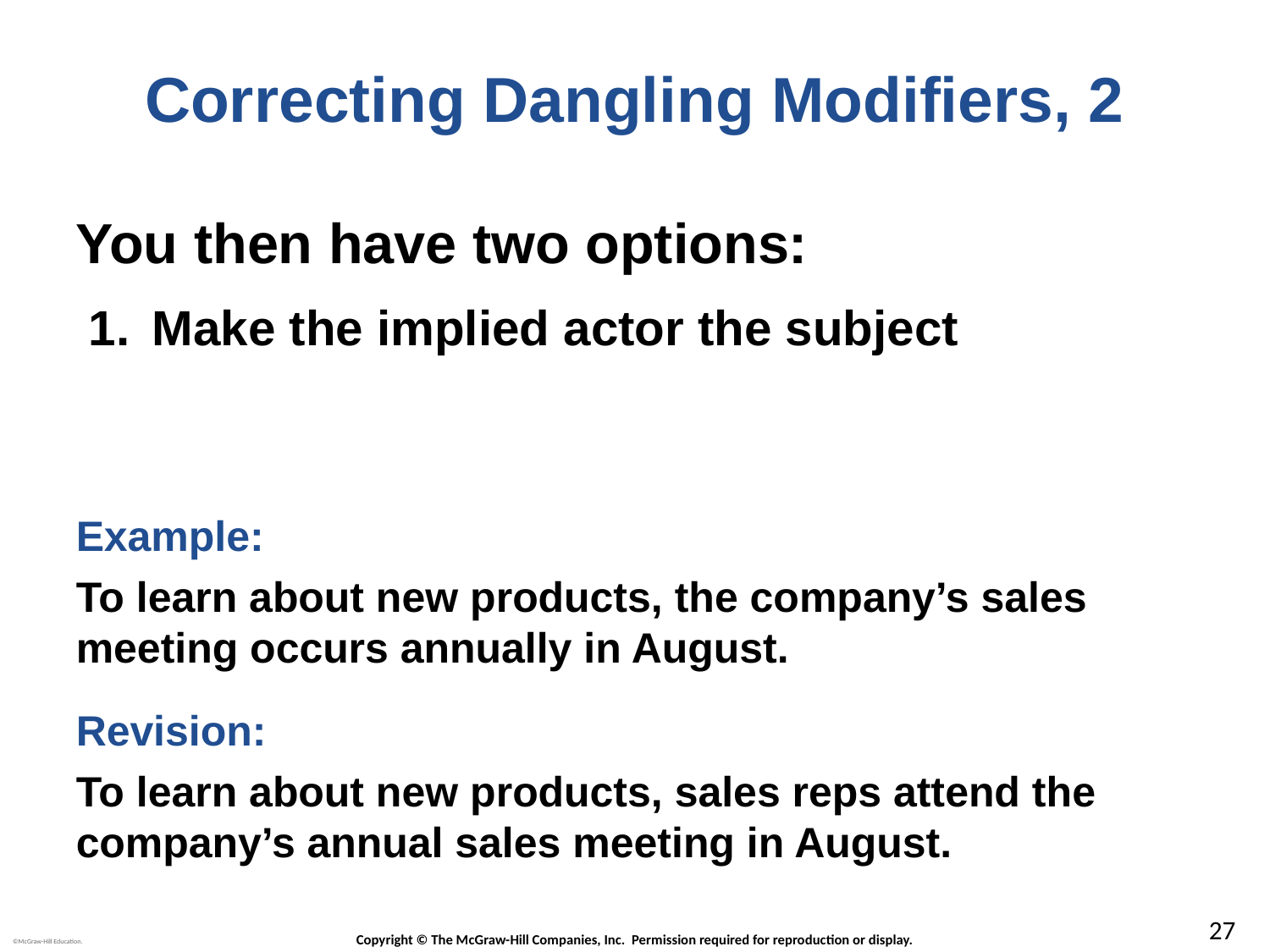

# Correcting Dangling Modifiers, 2
You then have two options:
Make the implied actor the subject
Example:
To learn about new products, the company’s sales meeting occurs annually in August.
Revision:
To learn about new products, sales reps attend the company’s annual sales meeting in August.